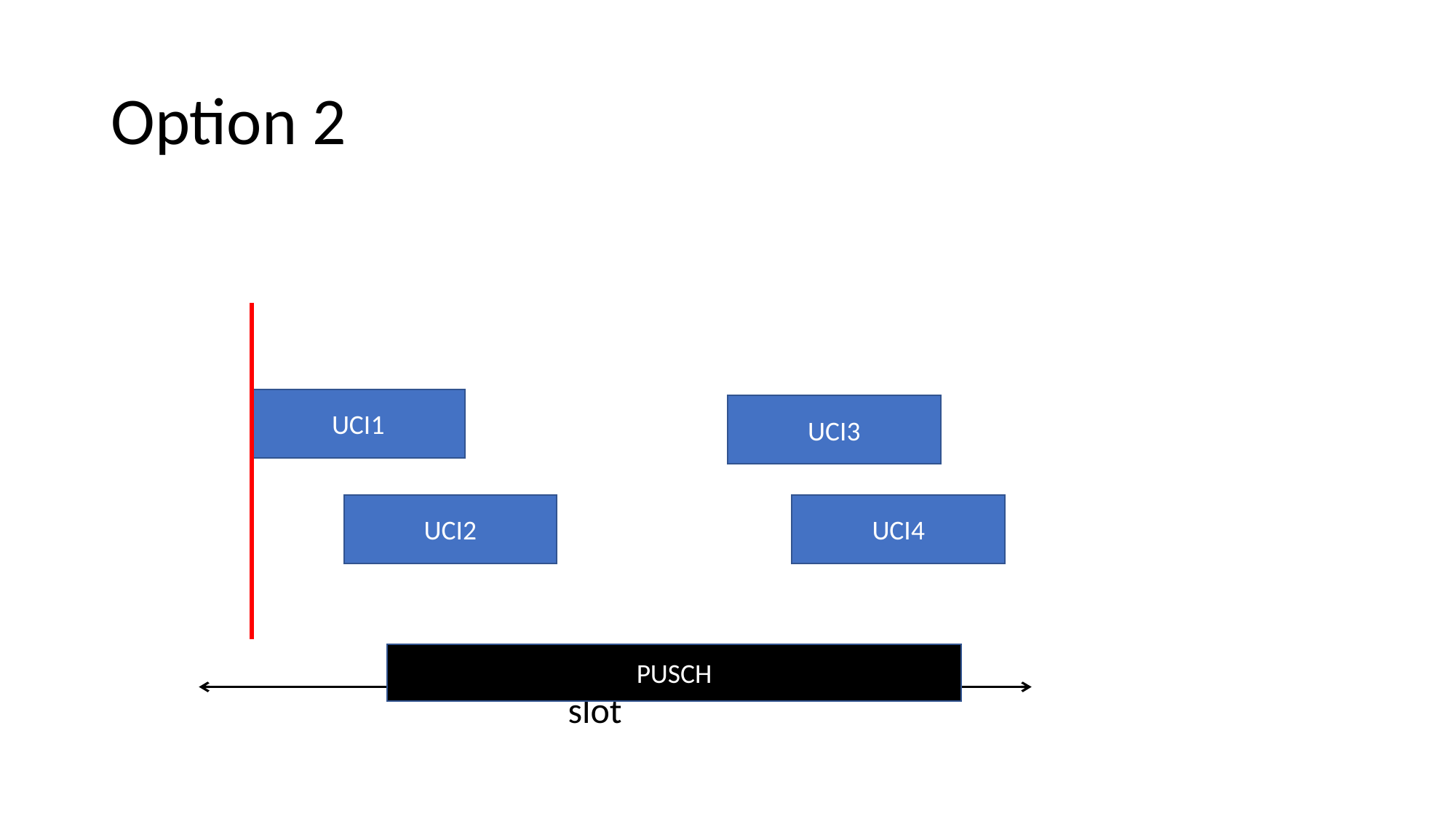

# Option 2

UCI1
UCI3
UCI4
UCI2
PUSCH
slot